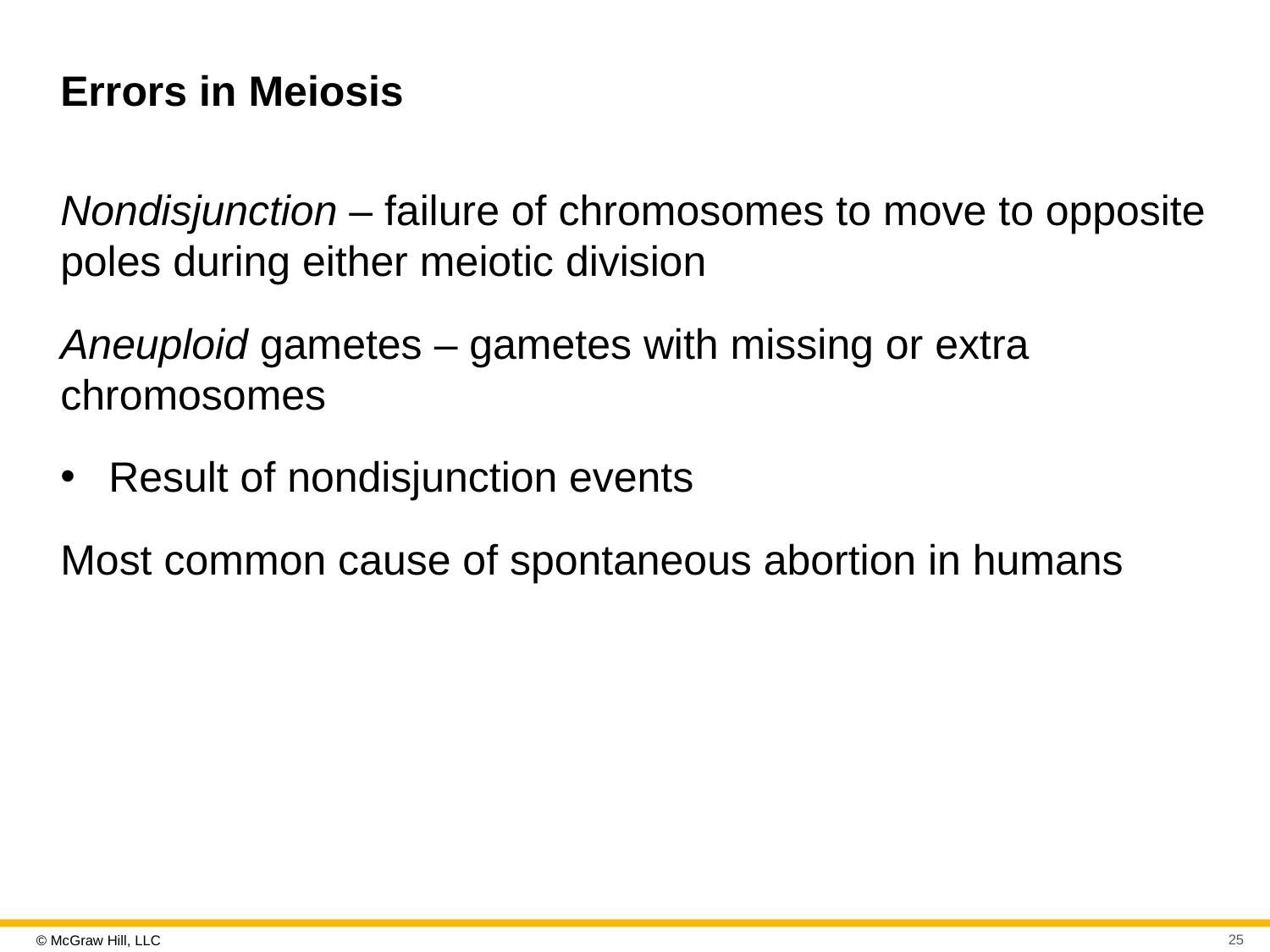

# Errors in Meiosis
Nondisjunction – failure of chromosomes to move to opposite poles during either meiotic division
Aneuploid gametes – gametes with missing or extra chromosomes
Result of nondisjunction events
Most common cause of spontaneous abortion in humans
25